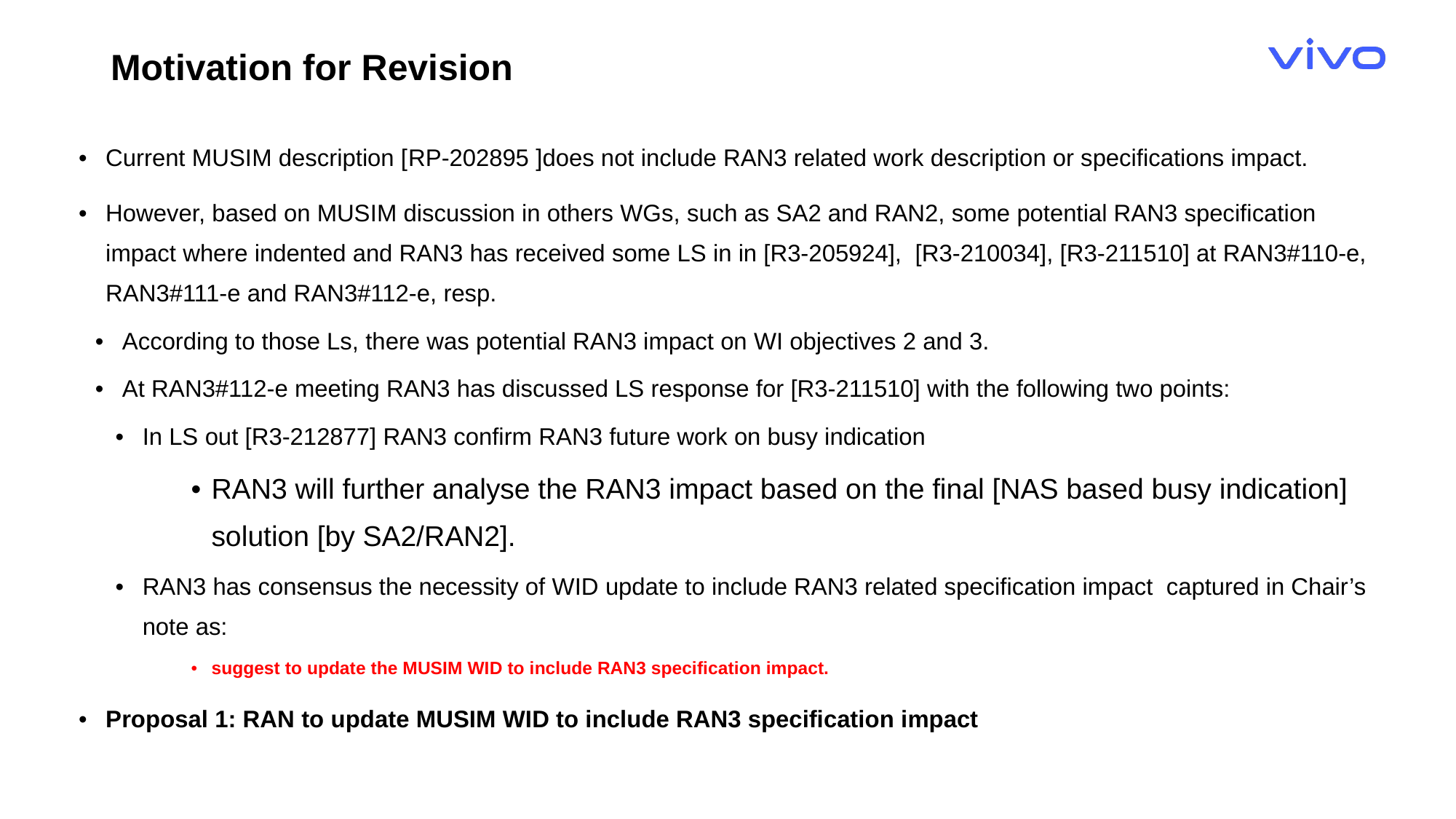

Motivation for Revision
Current MUSIM description [RP-202895 ]does not include RAN3 related work description or specifications impact.
However, based on MUSIM discussion in others WGs, such as SA2 and RAN2, some potential RAN3 specification impact where indented and RAN3 has received some LS in in [R3-205924],  [R3-210034], [R3-211510] at RAN3#110-e, RAN3#111-e and RAN3#112-e, resp.
According to those Ls, there was potential RAN3 impact on WI objectives 2 and 3.
At RAN3#112-e meeting RAN3 has discussed LS response for [R3-211510] with the following two points:
In LS out [R3-212877] RAN3 confirm RAN3 future work on busy indication
RAN3 will further analyse the RAN3 impact based on the final [NAS based busy indication] solution [by SA2/RAN2].
RAN3 has consensus the necessity of WID update to include RAN3 related specification impact  captured in Chair’s note as:
suggest to update the MUSIM WID to include RAN3 specification impact.
Proposal 1: RAN to update MUSIM WID to include RAN3 specification impact